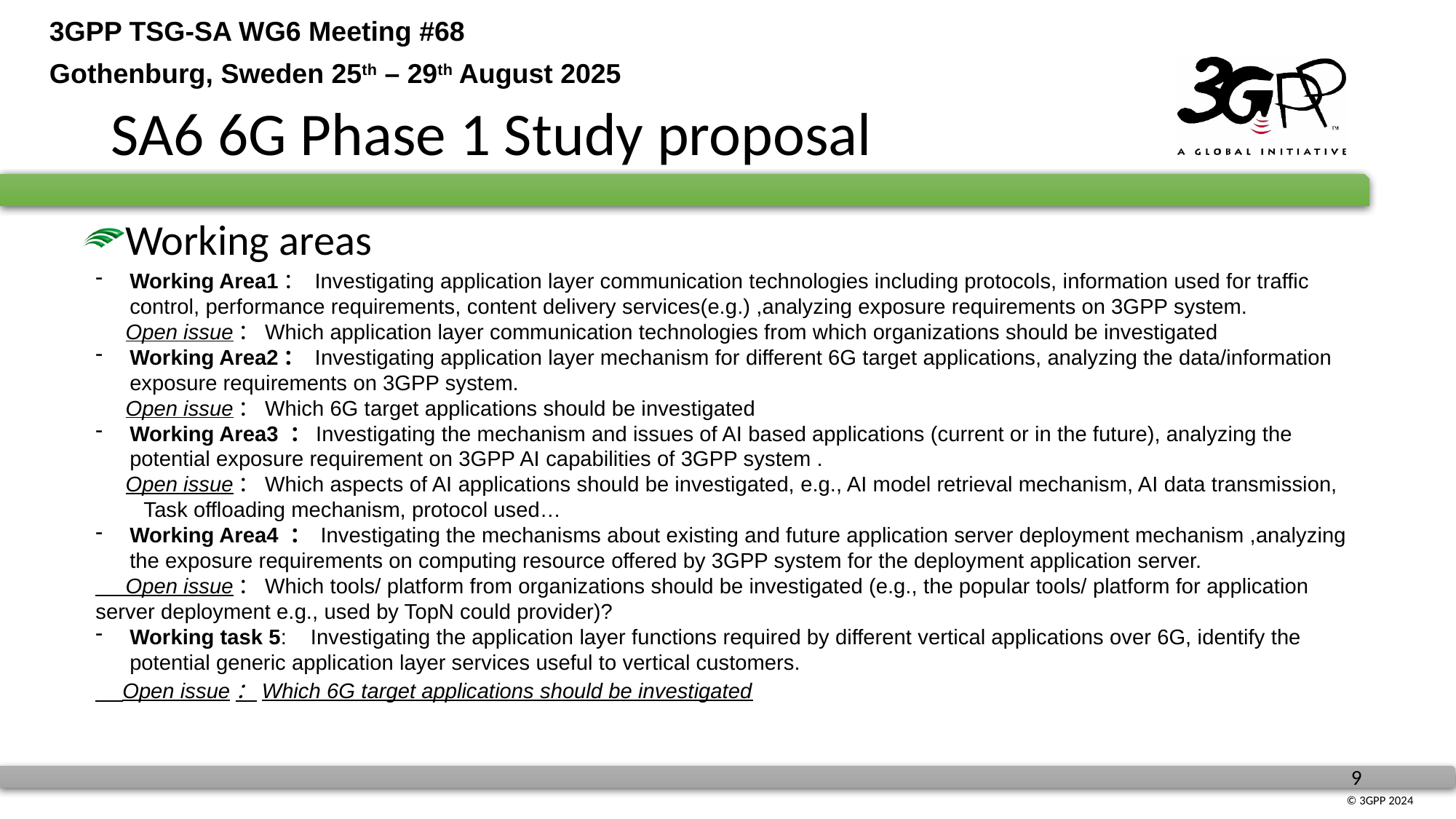

# SA6 6G Phase 1 Study proposal
Working areas
Working Area1： Investigating application layer communication technologies including protocols, information used for traffic control, performance requirements, content delivery services(e.g.) ,analyzing exposure requirements on 3GPP system.
     Open issue：Which application layer communication technologies from which organizations should be investigated
Working Area2： Investigating application layer mechanism for different 6G target applications, analyzing the data/information exposure requirements on 3GPP system.
     Open issue：Which 6G target applications should be investigated
Working Area3 ：Investigating the mechanism and issues of AI based applications (current or in the future), analyzing the potential exposure requirement on 3GPP AI capabilities of 3GPP system .
     Open issue：Which aspects of AI applications should be investigated, e.g., AI model retrieval mechanism, AI data transmission,
        Task offloading mechanism, protocol used…
Working Area4 ： Investigating the mechanisms about existing and future application server deployment mechanism ,analyzing the exposure requirements on computing resource offered by 3GPP system for the deployment application server.
     Open issue：Which tools/ platform from organizations should be investigated (e.g., the popular tools/ platform for application server deployment e.g., used by TopN could provider)?
Working task 5:    Investigating the application layer functions required by different vertical applications over 6G, identify the potential generic application layer services useful to vertical customers.
    Open issue：Which 6G target applications should be investigated